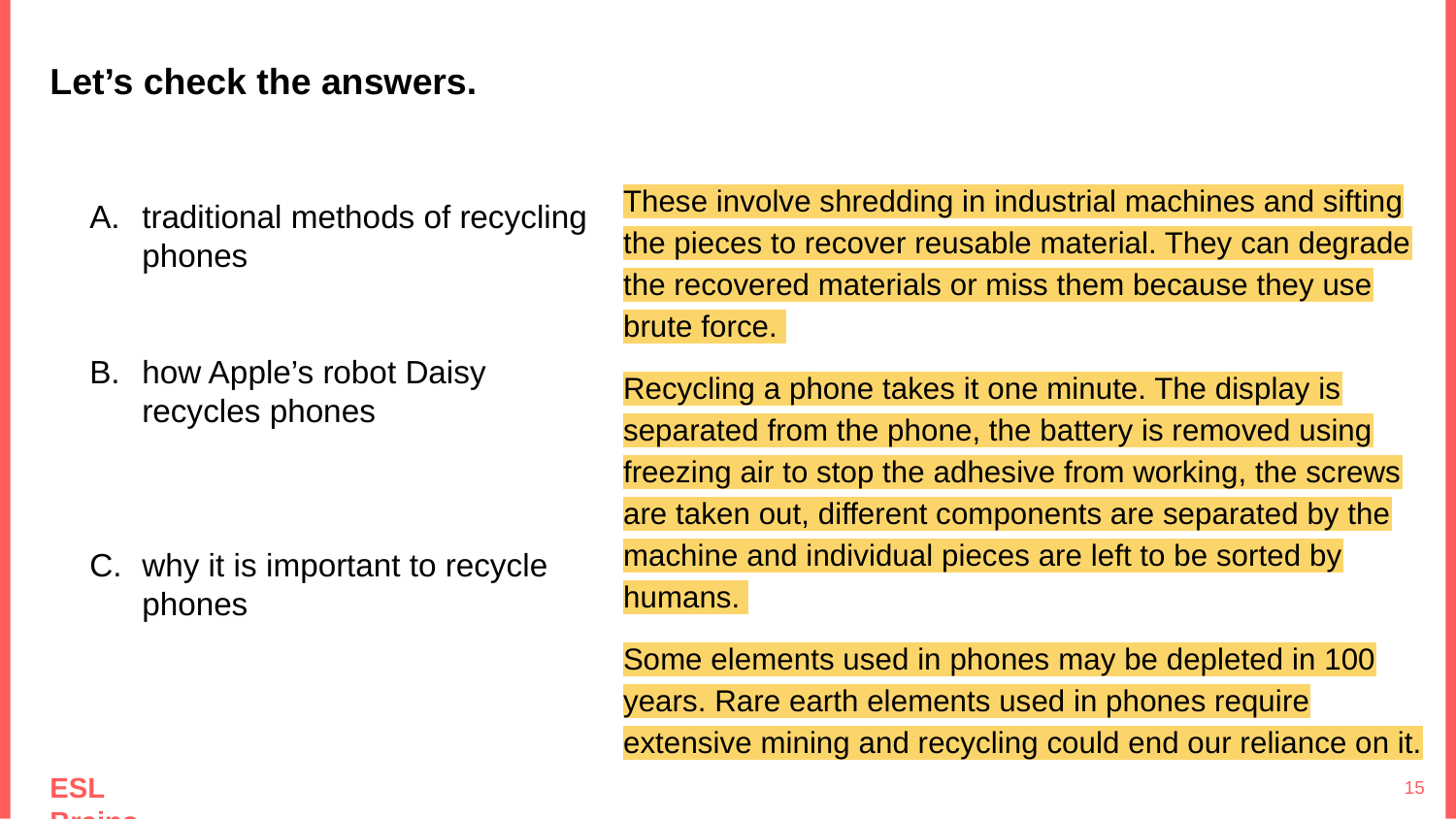

Let’s check the answers.

These involve shredding in industrial machines and sifting the pieces to recover reusable material. They can degrade the recovered materials or miss them because they use brute force.
Recycling a phone takes it one minute. The display is separated from the phone, the battery is removed using freezing air to stop the adhesive from working, the screws are taken out, different components are separated by the machine and individual pieces are left to be sorted by humans.
Some elements used in phones may be depleted in 100 years. Rare earth elements used in phones require extensive mining and recycling could end our reliance on it.
traditional methods of recycling phones

how Apple’s robot Daisy recycles phones

why it is important to recycle phones
15